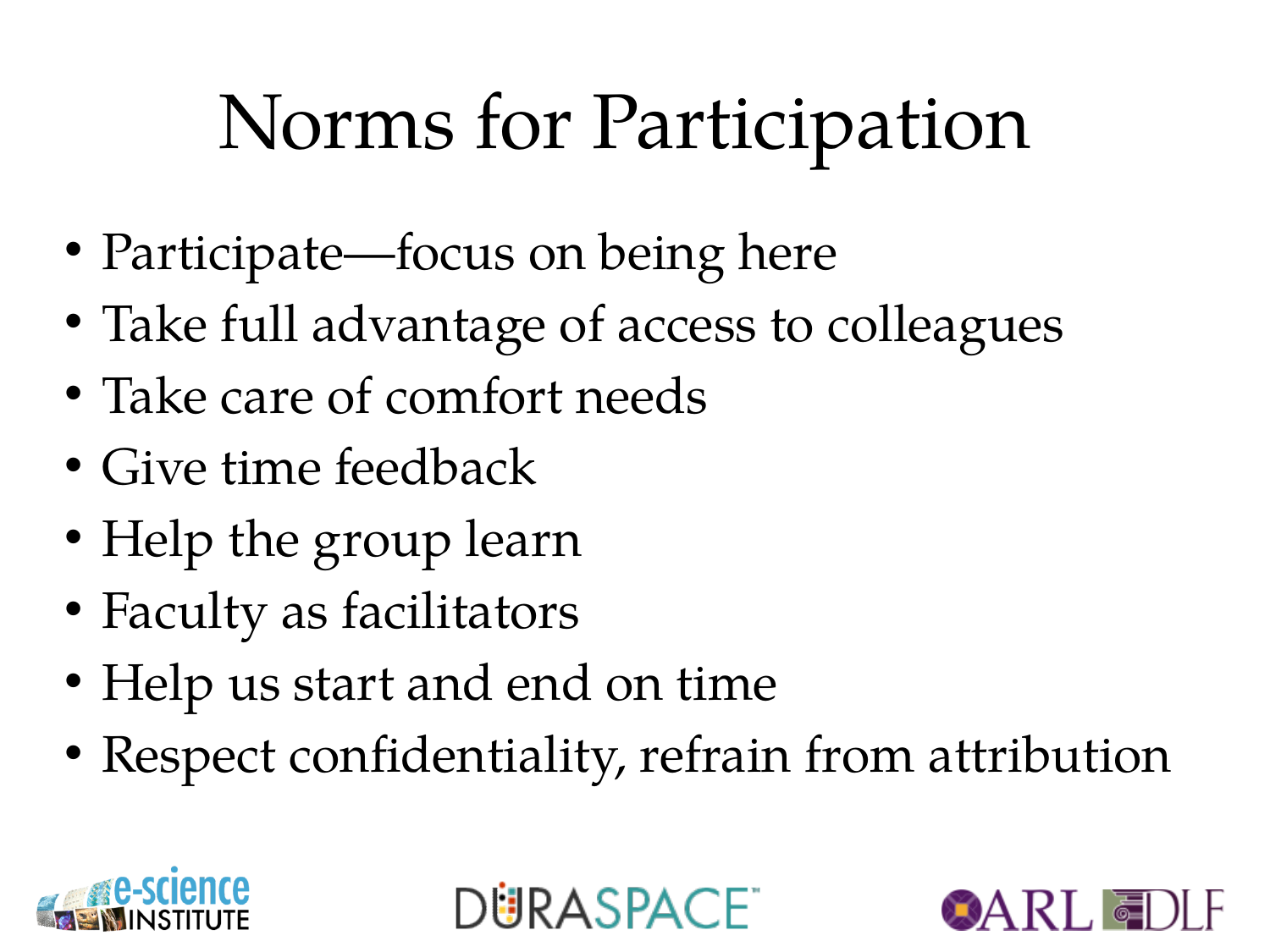

# Norms for Participation
Participate—focus on being here
Take full advantage of access to colleagues
Take care of comfort needs
Give time feedback
Help the group learn
Faculty as facilitators
Help us start and end on time
Respect confidentiality, refrain from attribution